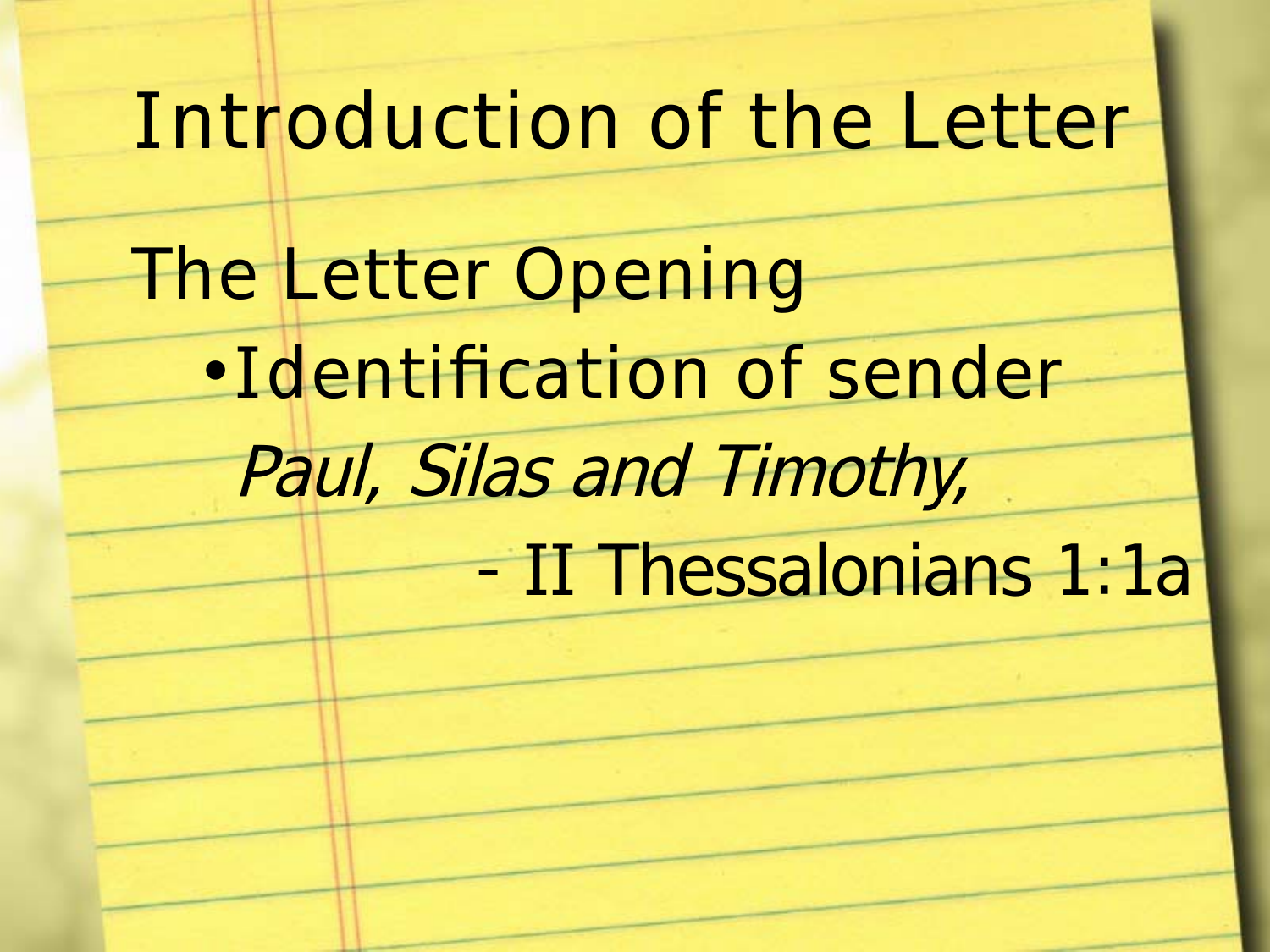

# Introduction of the Letter
The Letter Opening
Identification of sender
	Paul, Silas and Timothy,
- II Thessalonians 1:1a